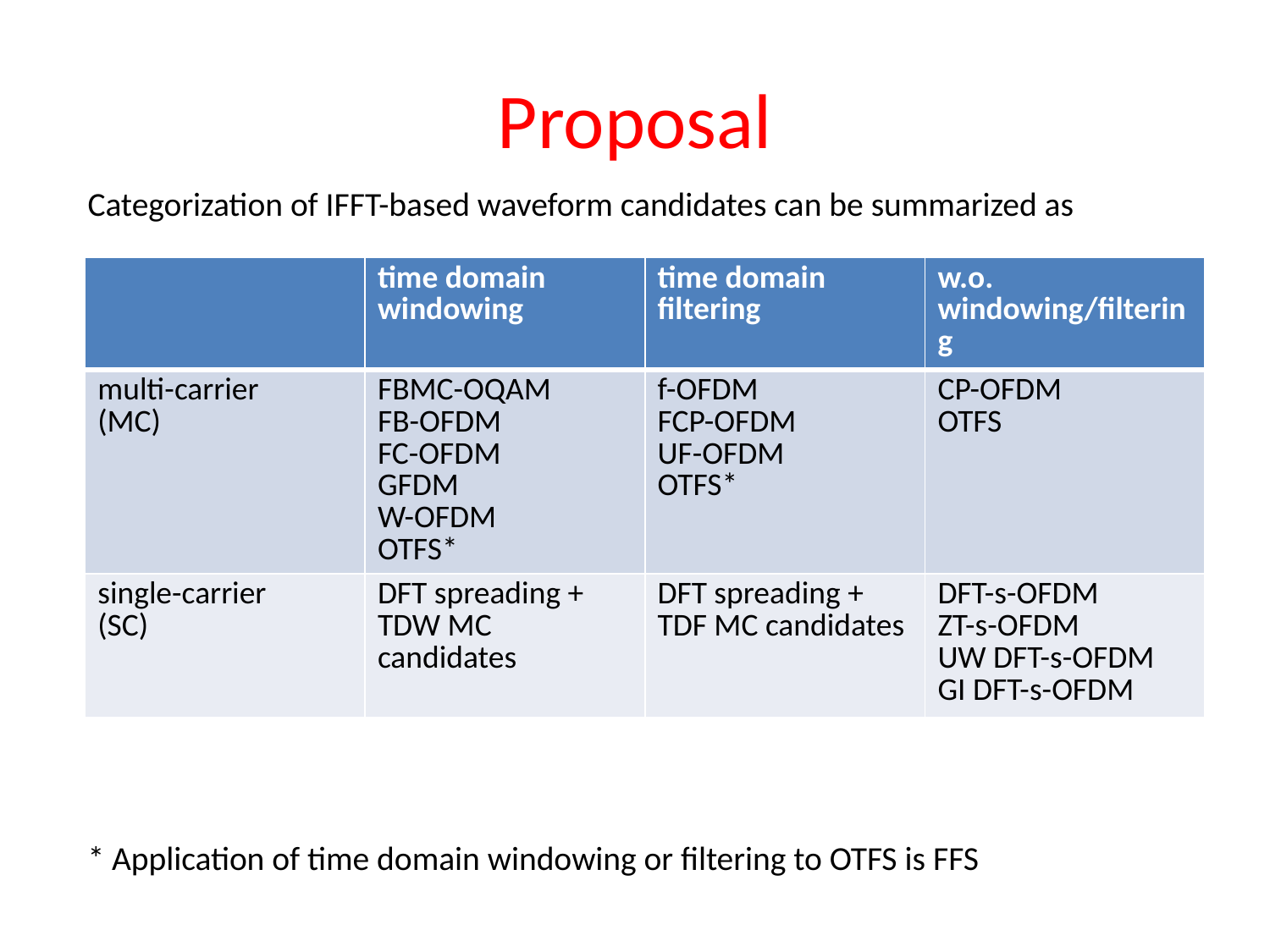

# Proposal
Categorization of IFFT-based waveform candidates can be summarized as

* Application of time domain windowing or filtering to OTFS is FFS

|  | time domain windowing | time domain filtering | w.o. windowing/filtering |
| --- | --- | --- | --- |
| multi-carrier (MC) | FBMC-OQAM FB-OFDM FC-OFDM GFDM W-OFDM OTFS\* | f-OFDM FCP-OFDM UF-OFDM OTFS\* | CP-OFDM OTFS |
| single-carrier (SC) | DFT spreading + TDW MC candidates | DFT spreading + TDF MC candidates | DFT-s-OFDM ZT-s-OFDM UW DFT-s-OFDM GI DFT-s-OFDM |